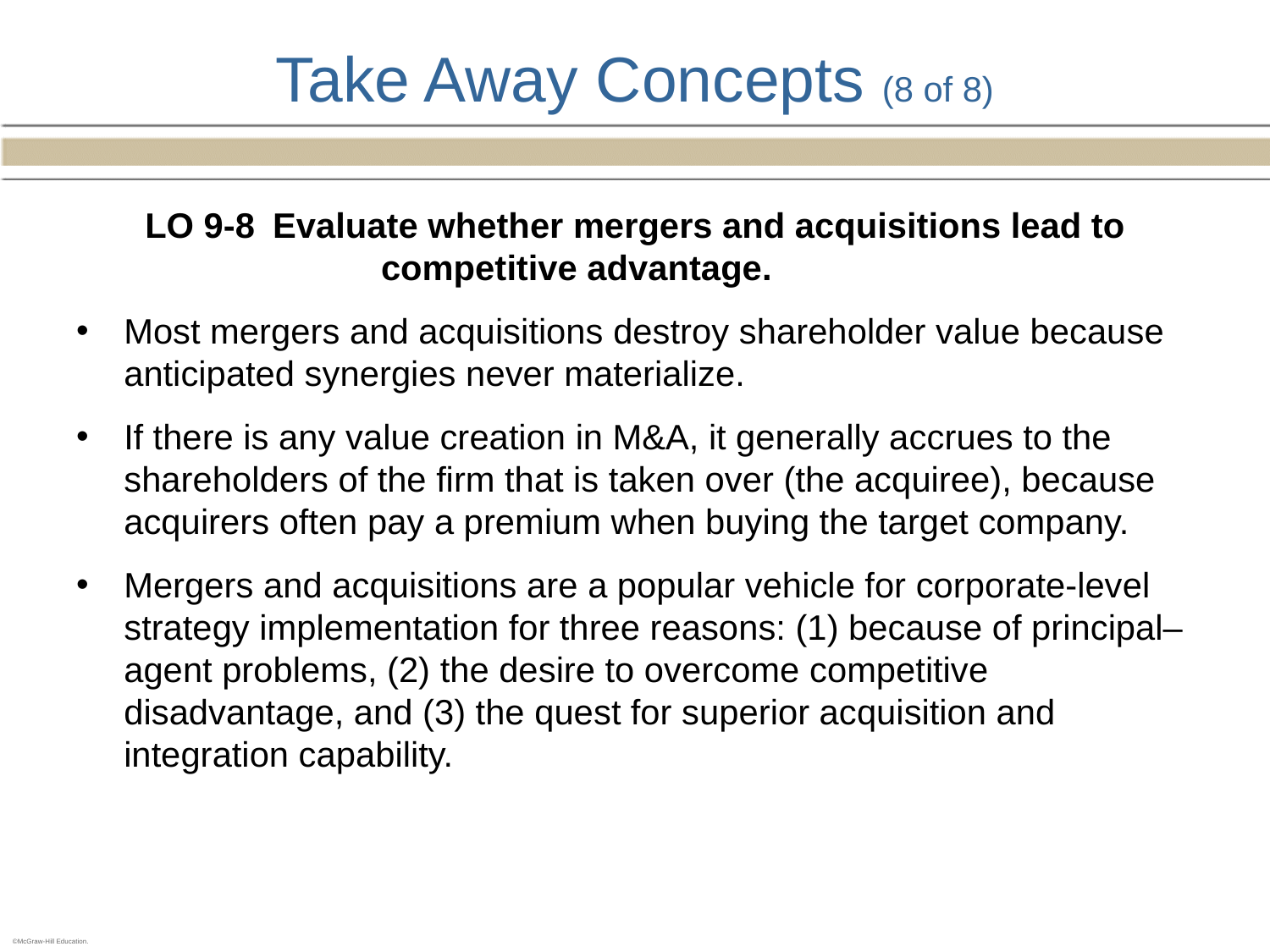

# Take Away Concepts (8 of 8)
LO 9-8 Evaluate whether mergers and acquisitions lead to competitive advantage.
Most mergers and acquisitions destroy shareholder value because anticipated synergies never materialize.
If there is any value creation in M&A, it generally accrues to the shareholders of the firm that is taken over (the acquiree), because acquirers often pay a premium when buying the target company.
Mergers and acquisitions are a popular vehicle for corporate-level strategy implementation for three reasons: (1) because of principal–agent problems, (2) the desire to overcome competitive disadvantage, and (3) the quest for superior acquisition and integration capability.